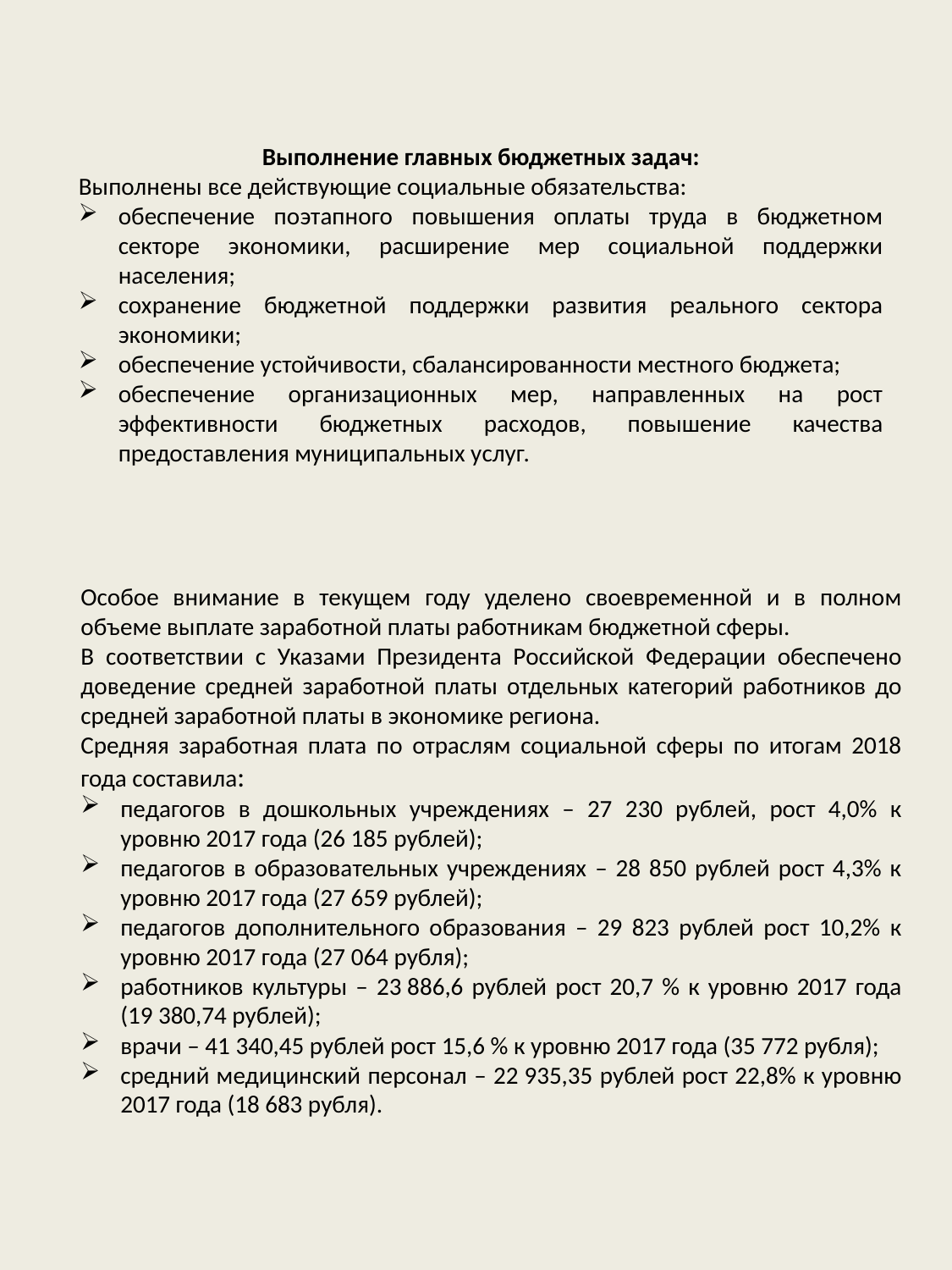

Выполнение главных бюджетных задач:
Выполнены все действующие социальные обязательства:
обеспечение поэтапного повышения оплаты труда в бюджетном секторе экономики, расширение мер социальной поддержки населения;
сохранение бюджетной поддержки развития реального сектора экономики;
обеспечение устойчивости, сбалансированности местного бюджета;
обеспечение организационных мер, направленных на рост эффективности бюджетных расходов, повышение качества предоставления муниципальных услуг.
Особое внимание в текущем году уделено своевременной и в полном объеме выплате заработной платы работникам бюджетной сферы.
В соответствии с Указами Президента Российской Федерации обеспечено доведение средней заработной платы отдельных категорий работников до средней заработной платы в экономике региона.
Средняя заработная плата по отраслям социальной сферы по итогам 2018 года составила:
педагогов в дошкольных учреждениях – 27 230 рублей, рост 4,0% к уровню 2017 года (26 185 рублей);
педагогов в образовательных учреждениях – 28 850 рублей рост 4,3% к уровню 2017 года (27 659 рублей);
педагогов дополнительного образования – 29 823 рублей рост 10,2% к уровню 2017 года (27 064 рубля);
работников культуры – 23 886,6 рублей рост 20,7 % к уровню 2017 года (19 380,74 рублей);
врачи – 41 340,45 рублей рост 15,6 % к уровню 2017 года (35 772 рубля);
средний медицинский персонал – 22 935,35 рублей рост 22,8% к уровню 2017 года (18 683 рубля).